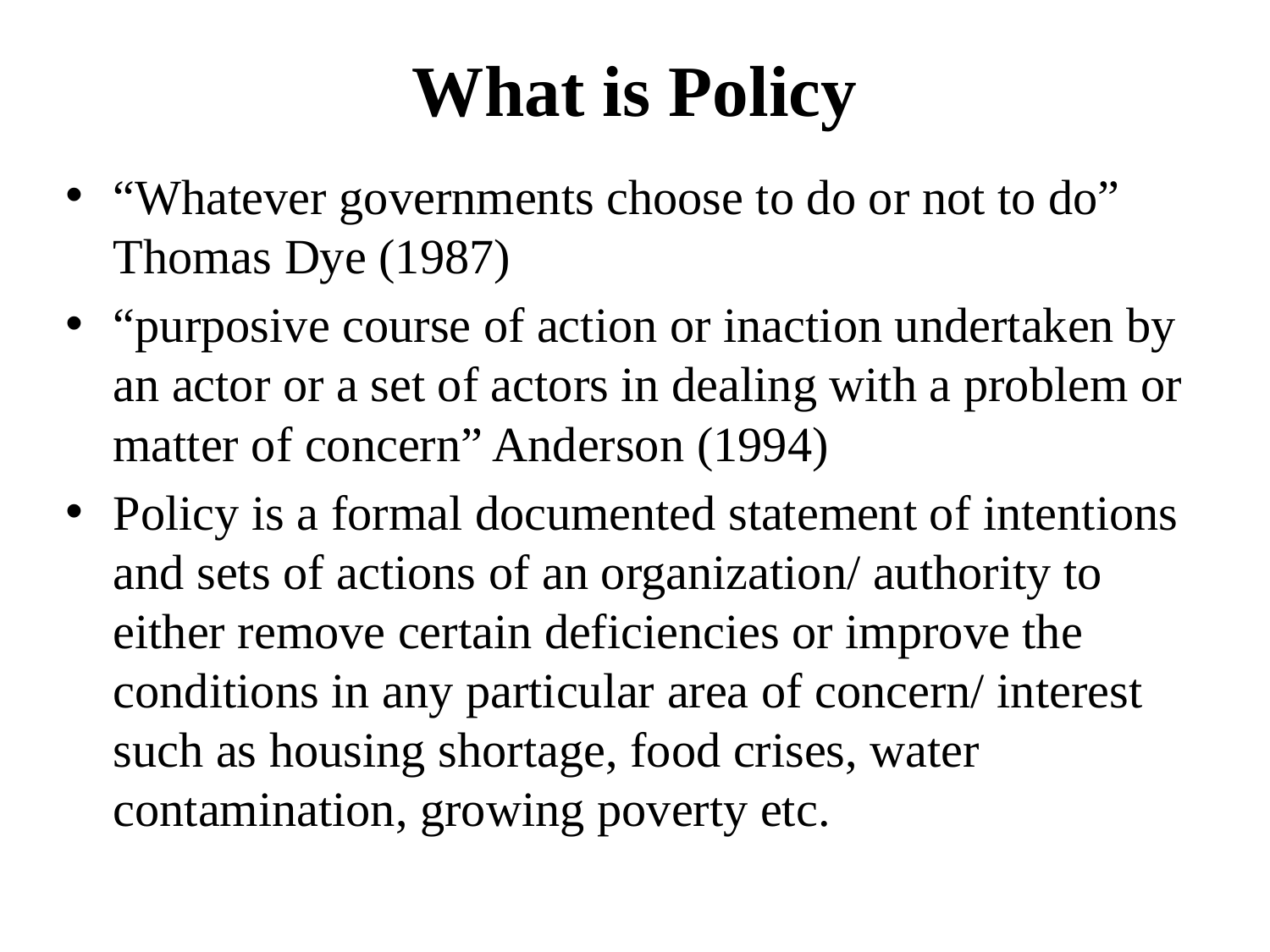

# What is Policy
“Whatever governments choose to do or not to do” Thomas Dye (1987)
“purposive course of action or inaction undertaken by an actor or a set of actors in dealing with a problem or matter of concern” Anderson (1994)
Policy is a formal documented statement of intentions and sets of actions of an organization/ authority to either remove certain deficiencies or improve the conditions in any particular area of concern/ interest such as housing shortage, food crises, water contamination, growing poverty etc.